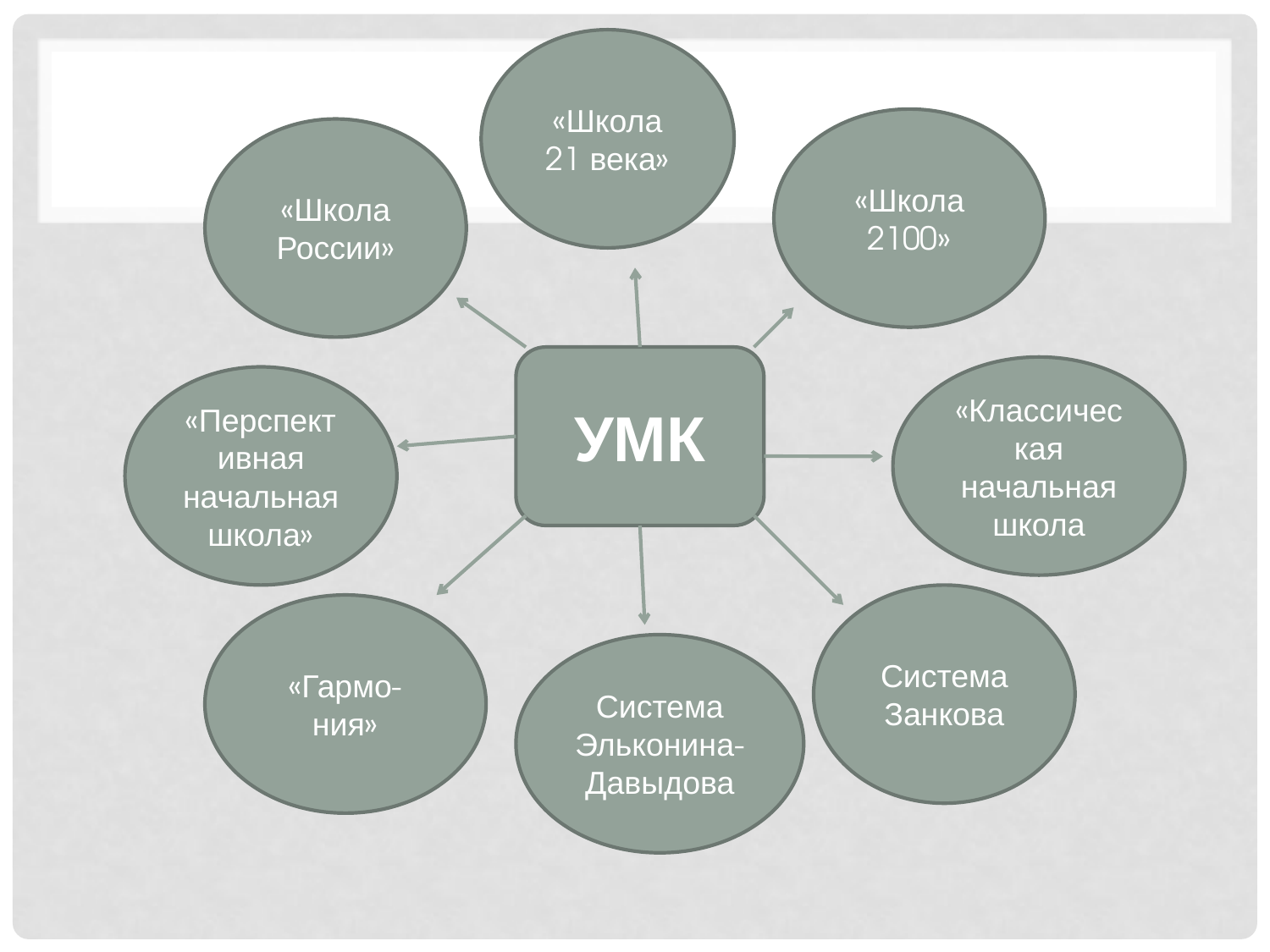

«Школа 21 века»

«Школа 2100»
«Школа России»
УМК
«Классическая начальная школа
«Перспективная начальная школа»
Система Занкова
«Гармо-ния»
Система Эльконина-Давыдова